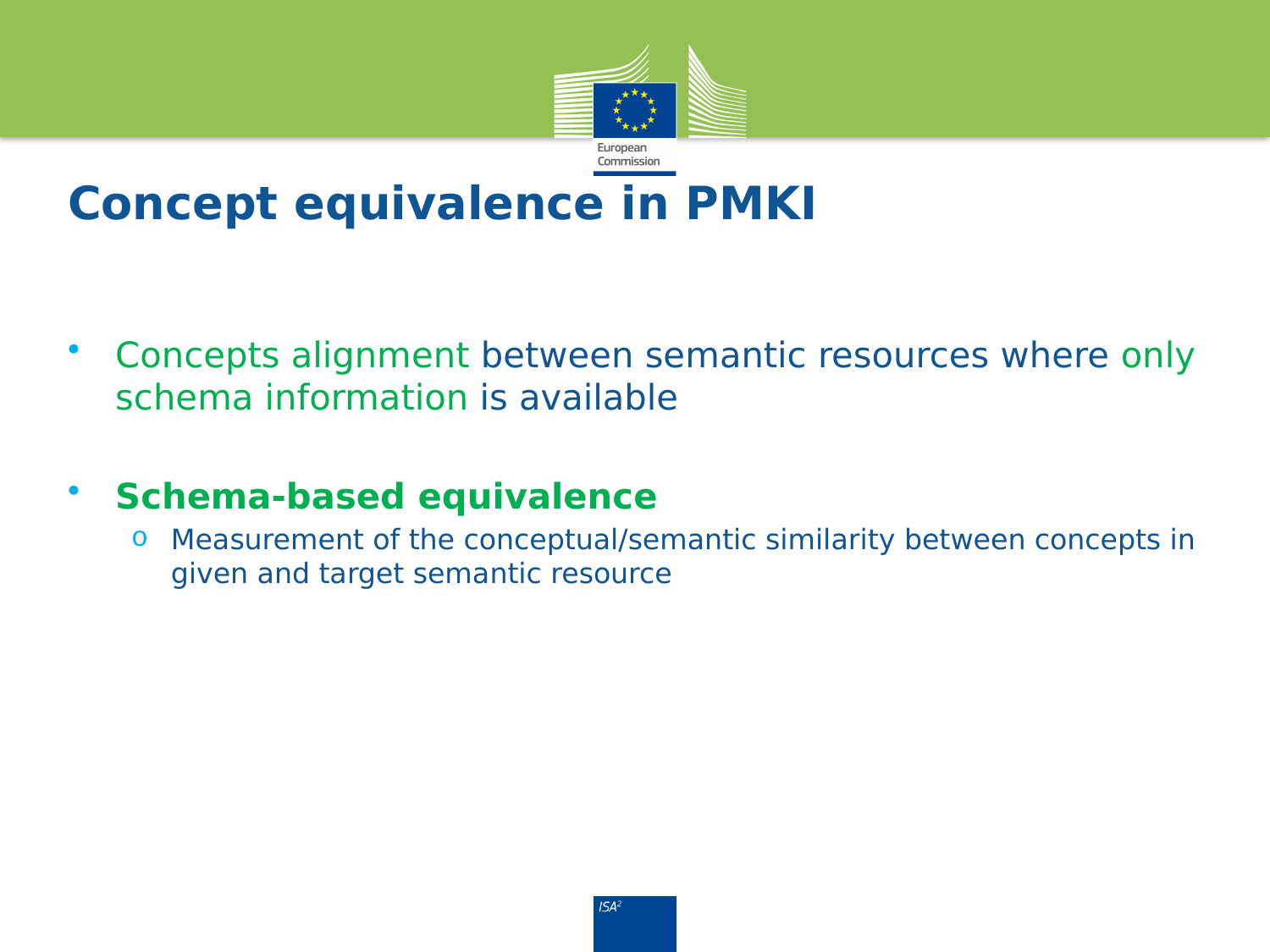

# Concept equivalence in PMKI
Concepts alignment between semantic resources where only schema information is available

Schema-based equivalence
Measurement of the conceptual/semantic similarity between concepts in given and target semantic resource